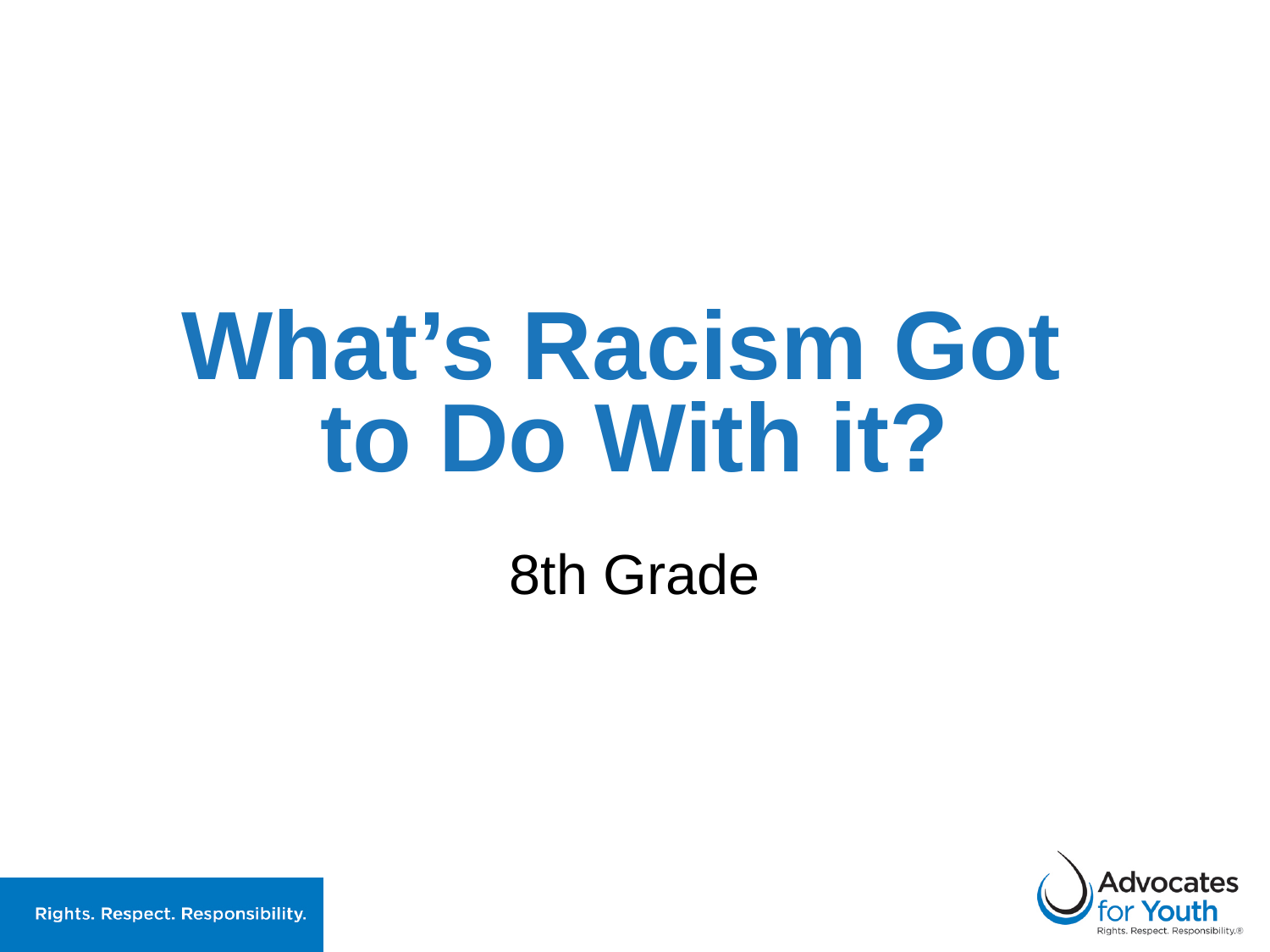

# What’s Racism Got
to Do With it?
8th Grade